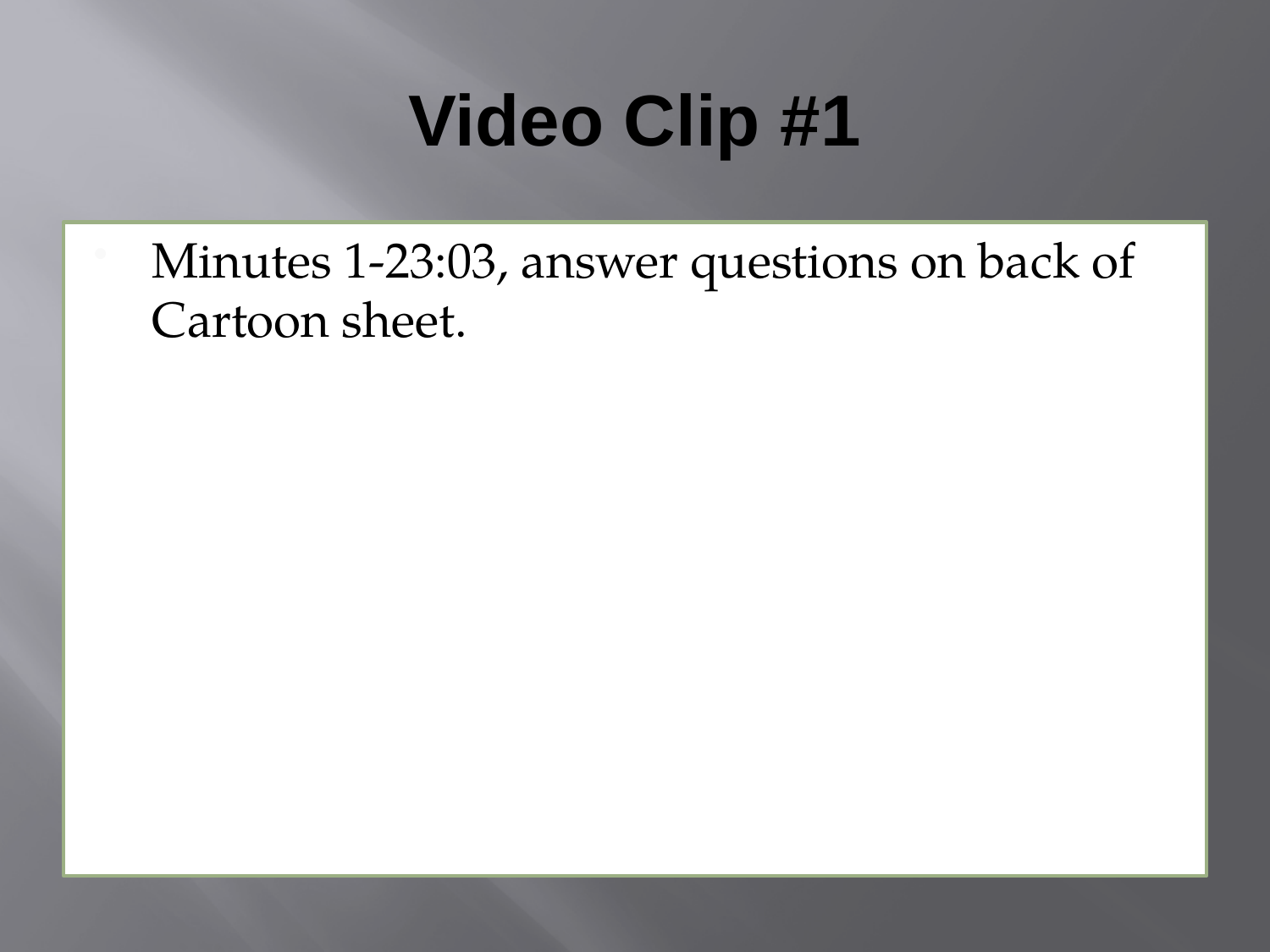

# Video Clip #1
Minutes 1-23:03, answer questions on back of Cartoon sheet.